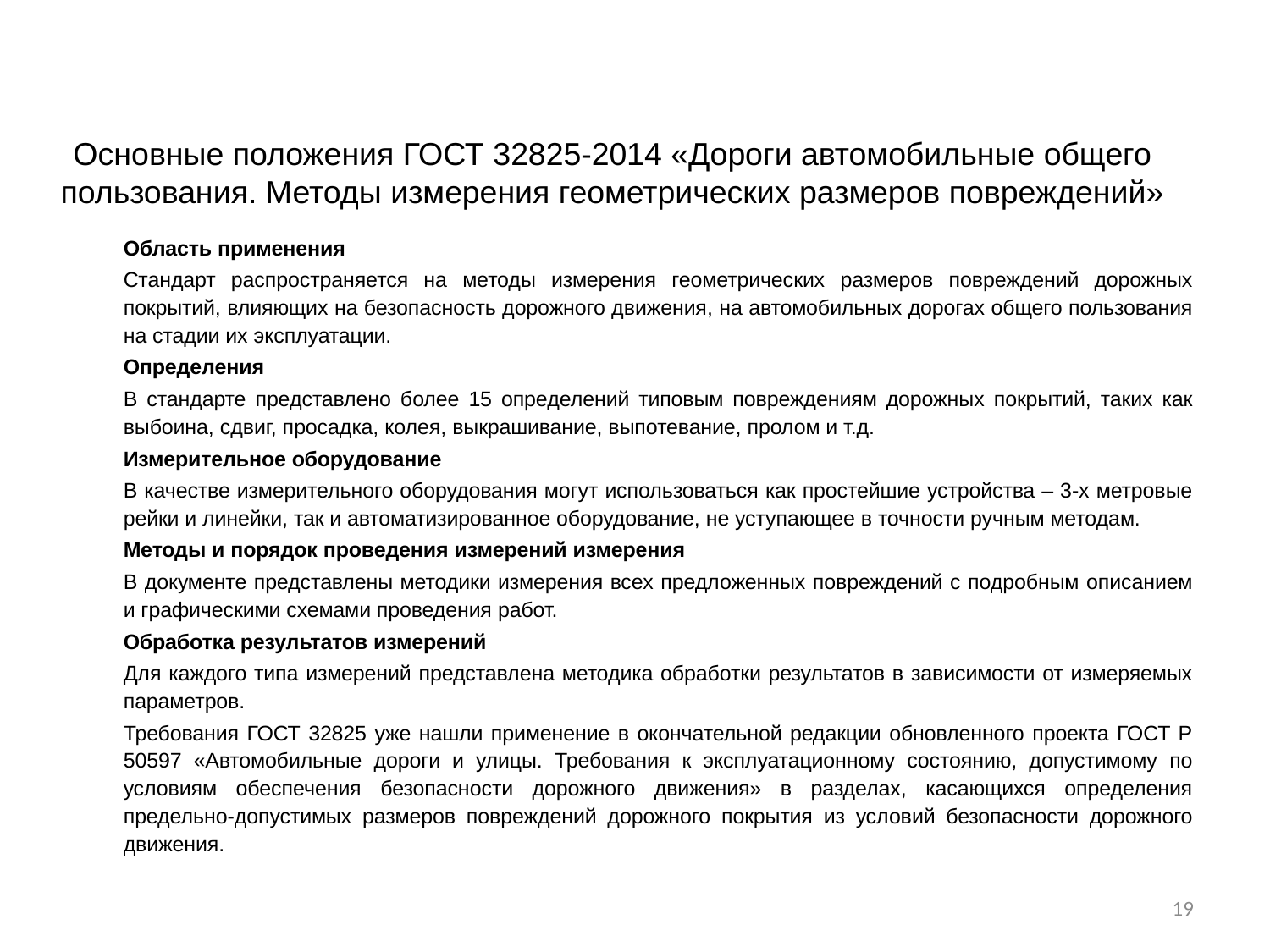

# Основные положения ГОСТ 32825-2014 «Дороги автомобильные общего пользования. Методы измерения геометрических размеров повреждений»
Область применения
Стандарт распространяется на методы измерения геометрических размеров повреждений дорожных покрытий, влияющих на безопасность дорожного движения, на автомобильных дорогах общего пользования на стадии их эксплуатации.
Определения
В стандарте представлено более 15 определений типовым повреждениям дорожных покрытий, таких как выбоина, сдвиг, просадка, колея, выкрашивание, выпотевание, пролом и т.д.
Измерительное оборудование
В качестве измерительного оборудования могут использоваться как простейшие устройства – 3-х метровые рейки и линейки, так и автоматизированное оборудование, не уступающее в точности ручным методам.
Методы и порядок проведения измерений измерения
В документе представлены методики измерения всех предложенных повреждений с подробным описанием и графическими схемами проведения работ.
Обработка результатов измерений
Для каждого типа измерений представлена методика обработки результатов в зависимости от измеряемых параметров.
Требования ГОСТ 32825 уже нашли применение в окончательной редакции обновленного проекта ГОСТ Р 50597 «Автомобильные дороги и улицы. Требования к эксплуатационному состоянию, допустимому по условиям обеспечения безопасности дорожного движения» в разделах, касающихся определения предельно-допустимых размеров повреждений дорожного покрытия из условий безопасности дорожного движения.

19